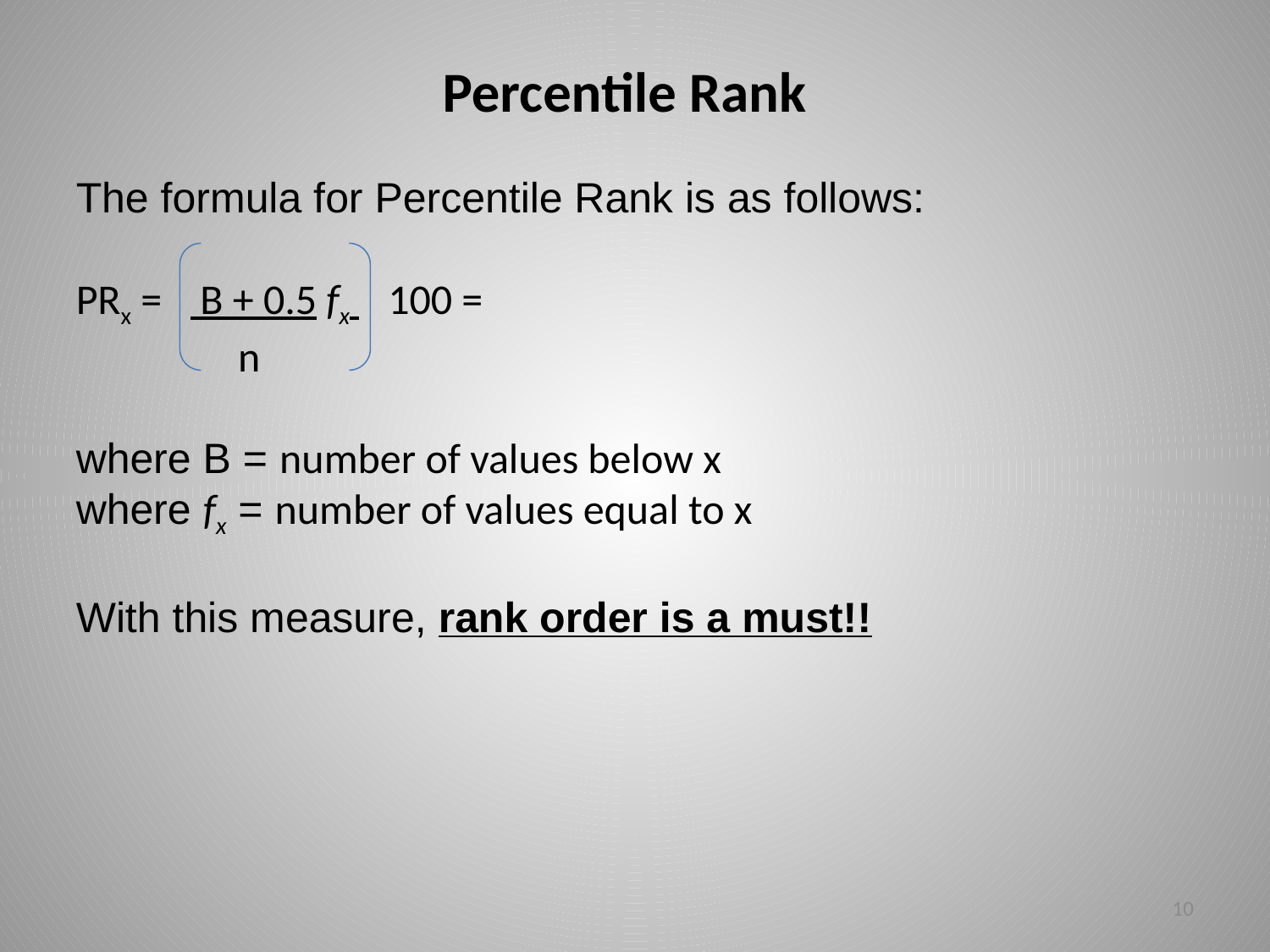

# Percentile Rank
The formula for Percentile Rank is as follows:

PRx =    B + 0.5 fx    100 =
                 n

where B = number of values below x
where fx = number of values equal to x

With this measure, rank order is a must!!

10